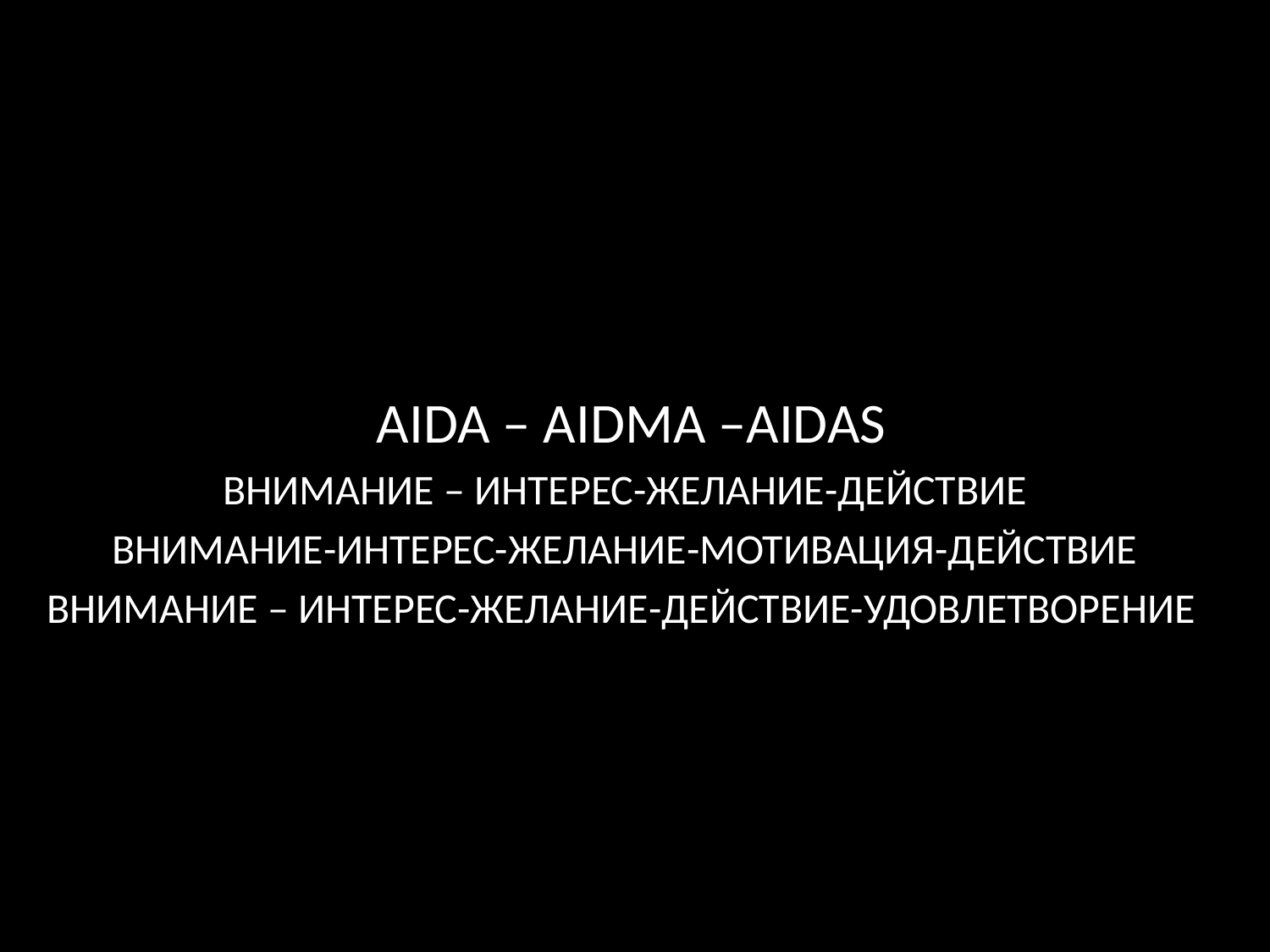

#

 AIDA – AIDMA –AIDAS
ВНИМАНИЕ – ИНТЕРЕС-ЖЕЛАНИЕ-ДЕЙСТВИЕ
ВНИМАНИЕ-ИНТЕРЕС-ЖЕЛАНИЕ-МОТИВАЦИЯ-ДЕЙСТВИЕ
  ВНИМАНИЕ – ИНТЕРЕС-ЖЕЛАНИЕ-ДЕЙСТВИЕ-УДОВЛЕТВОРЕНИЕ